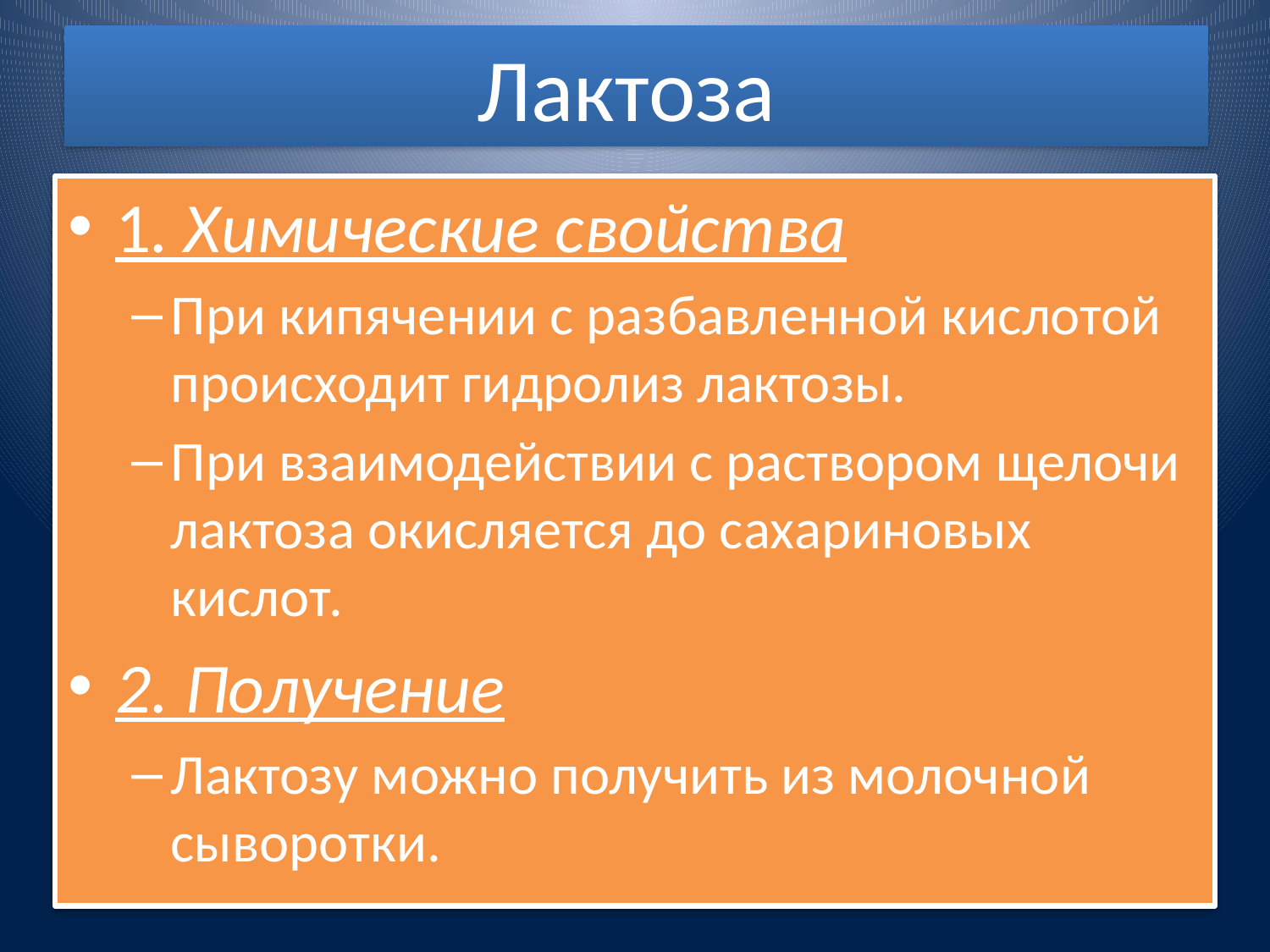

# Лактоза
1. Химические свойства
При кипячении с разбавленной кислотой происходит гидролиз лактозы.
При взаимодействии с раствором щелочи лактоза окисляется до сахариновых кислот.
2. Получение
Лактозу можно получить из молочной сыворотки.